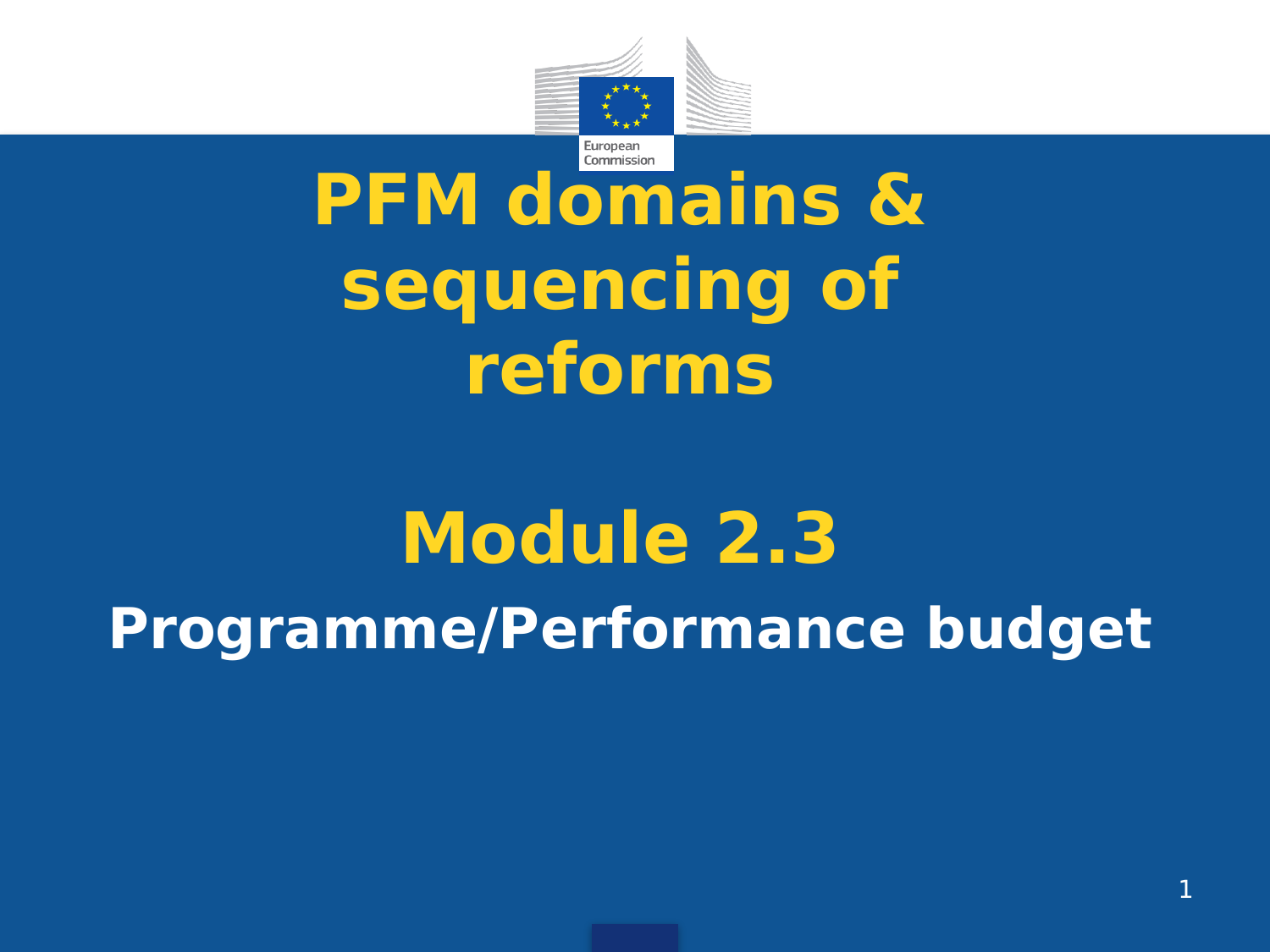

# PFM domains & sequencing of reforms Module 2.3
Programme/Performance budget
1